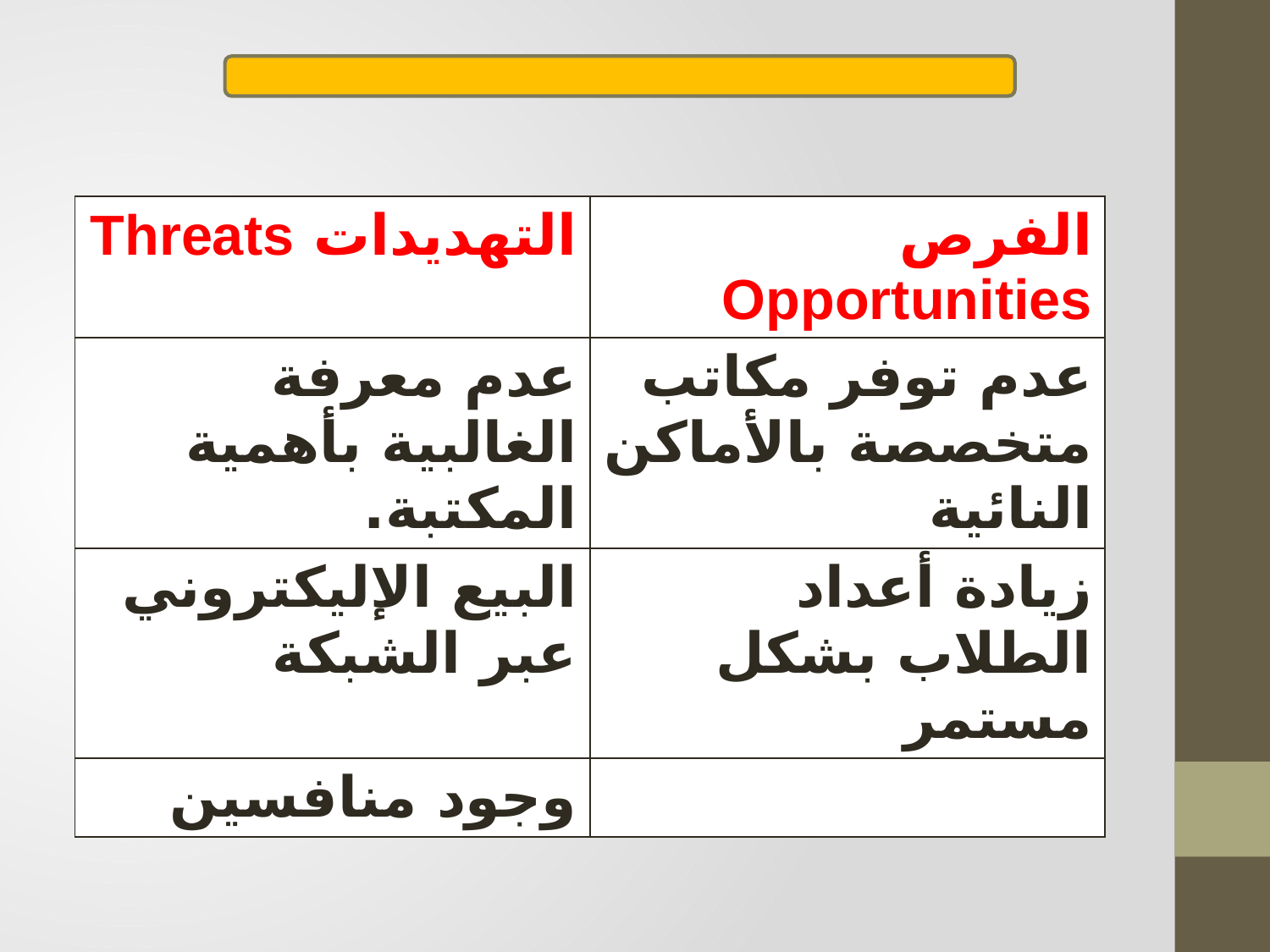

| التهديدات Threats | الفرص Opportunities |
| --- | --- |
| عدم معرفة الغالبية بأهمية المكتبة. | عدم توفر مكاتب متخصصة بالأماكن النائية |
| البيع الإليكتروني عبر الشبكة | زيادة أعداد الطلاب بشكل مستمر |
| وجود منافسين |  |